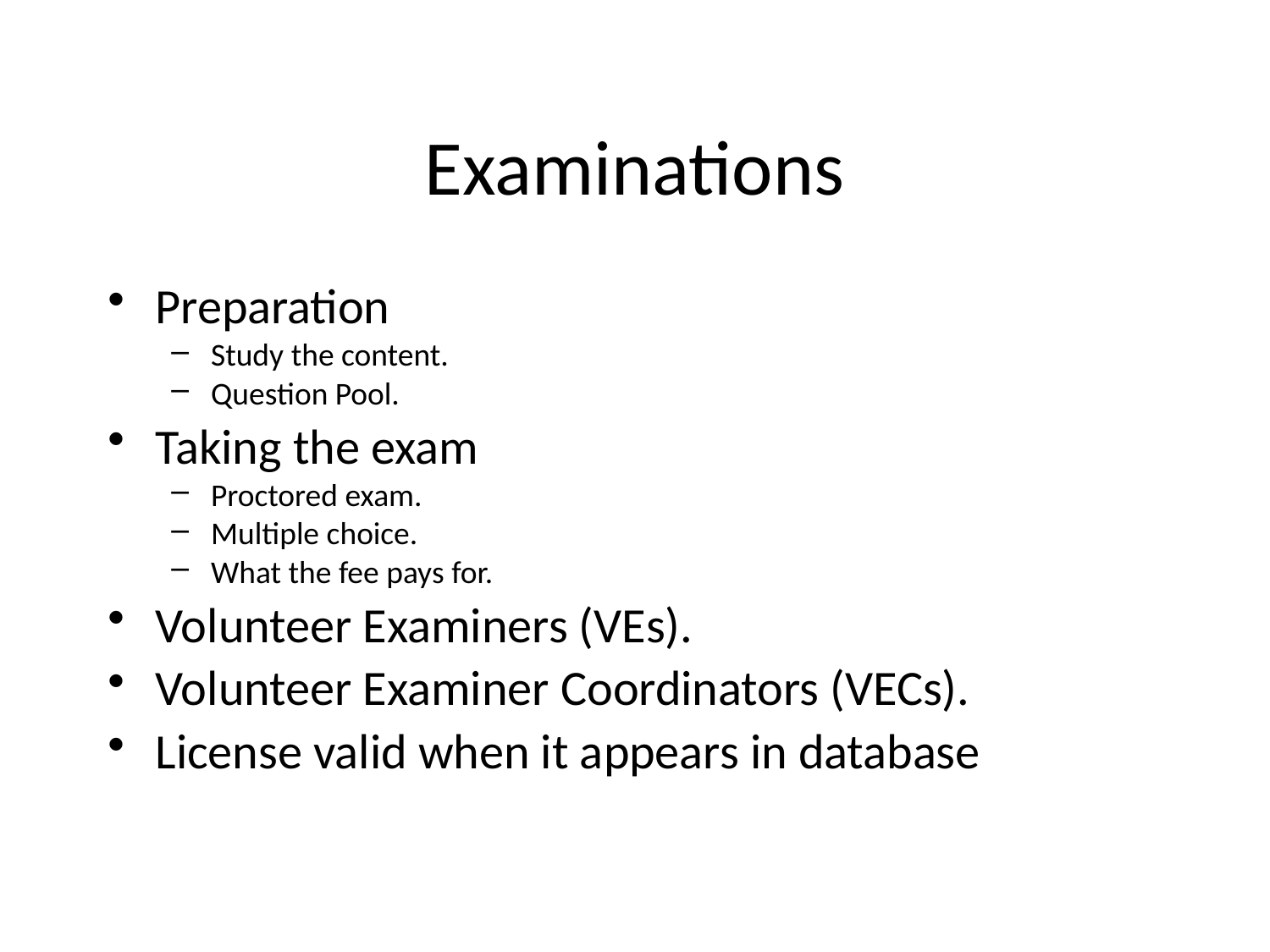

Examinations
Preparation
Study the content.
Question Pool.
Taking the exam
Proctored exam.
Multiple choice.
What the fee pays for.
Volunteer Examiners (VEs).
Volunteer Examiner Coordinators (VECs).
License valid when it appears in database